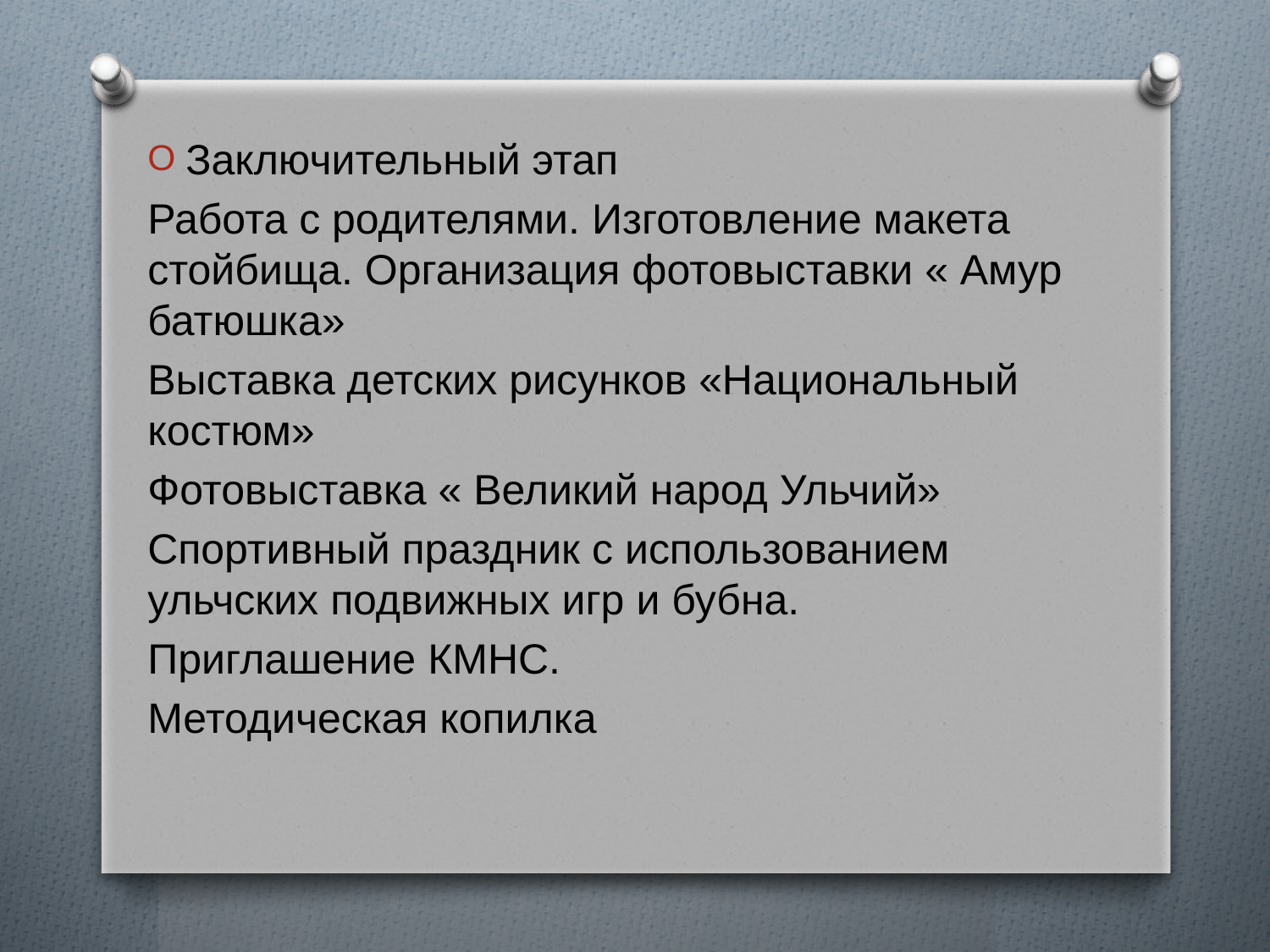

Заключительный этап
Работа с родителями. Изготовление макета стойбища. Организация фотовыставки « Амур батюшка»
Выставка детских рисунков «Национальный костюм»
Фотовыставка « Великий народ Ульчий»
Спортивный праздник с использованием ульчских подвижных игр и бубна.
Приглашение КМНС.
Методическая копилка